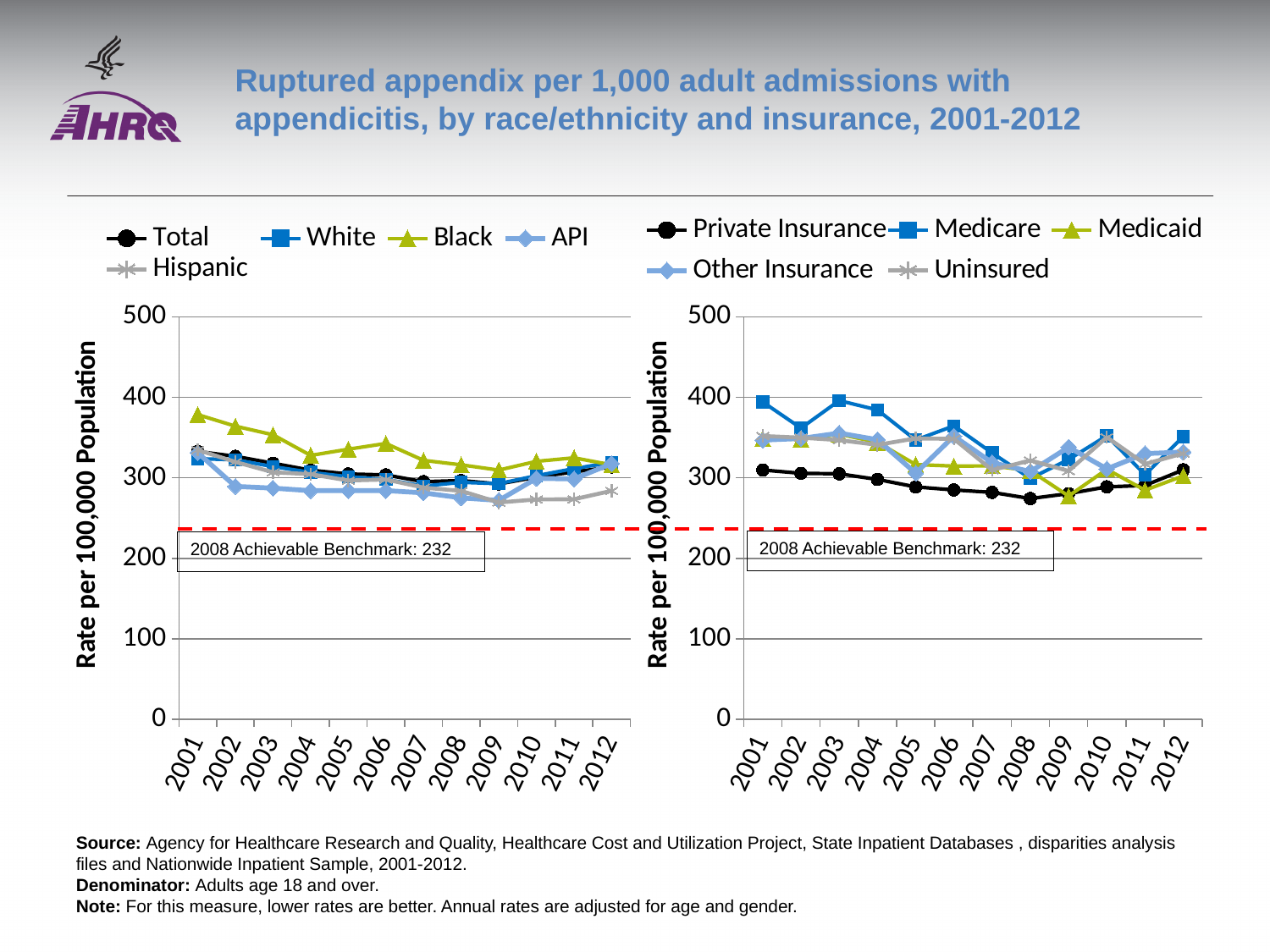

# Ruptured appendix per 1,000 adult admissions with appendicitis, by race/ethnicity and insurance, 2001-2012

### Chart

| Category | Total | White | Black | API | Hispanic |
|---|---|---|---|---|---|
| 2001 | 332.714 | 323.796 | 378.466 | 331.105 | 334.663 |
| 2002 | 326.715 | 322.399 | 364.123 | 289.347 | 319.741 |
| 2003 | 318.09 | 313.963 | 353.44 | 287.19 | 306.914 |
| 2004 | 309.494 | 306.778 | 327.825 | 284.006 | 304.491 |
| 2005 | 304.822 | 301.338 | 335.534 | 284.294 | 296.688 |
| 2006 | 303.584 | 298.074 | 342.651 | 284.177 | 297.961 |
| 2007 | 295.21 | 289.754 | 321.675 | 281.388 | 287.869 |
| 2008 | 296.655 | 294.416 | 316.129 | 275.135 | 283.816 |
| 2009 | 292.429 | 292.767 | 309.626 | 271.92 | 269.4 |
| 2010 | 300.79 | 302.645 | 320.449 | 299.27 | 273.184 |
| 2011 | 307.381 | 311.435 | 324.886 | 298.668 | 273.433 |
| 2012 | 313.563 | 319.108 | 316.057 | 317.633 | 283.904 |

### Chart

| Category | Private Insurance | Medicare | Medicaid | Other Insurance | Uninsured |
|---|---|---|---|---|---|
| 2001 | 309.712 | 394.191 | 348.721 | 346.811 | 352.009 |
| 2002 | 305.612 | 361.721 | 347.803 | 348.849 | 349.856 |
| 2003 | 304.992 | 395.886 | 354.221 | 355.506 | 346.849 |
| 2004 | 298.008 | 384.289 | 344.175 | 347.312 | 340.918 |
| 2005 | 288.768 | 346.956 | 316.495 | 305.815 | 348.962 |
| 2006 | 284.962 | 364.487 | 314.559 | 351.722 | 348.407 |
| 2007 | 281.921 | 330.97 | 314.903 | 318.826 | 309.661 |
| 2008 | 274.301 | 299.267 | 308.863 | 307.785 | 321.648 |
| 2009 | 280.344 | 322.76 | 277.426 | 338.051 | 308.518 |
| 2010 | 288.834 | 352.28 | 310.604 | 311.06 | 350.455 |
| 2011 | 290.547 | 303.843 | 284.655 | 330.059 | 317.133 |
| 2012 | 309.89691492377364 | 351.4021603329149 | 302.4506365057674 | 332.0003325502933 | 330.3753502658505 |
2008 Achievable Benchmark: 232
2008 Achievable Benchmark: 232
Source: Agency for Healthcare Research and Quality, Healthcare Cost and Utilization Project, State Inpatient Databases , disparities analysis files and Nationwide Inpatient Sample, 2001-2012.
Denominator: Adults age 18 and over.
Note: For this measure, lower rates are better. Annual rates are adjusted for age and gender.